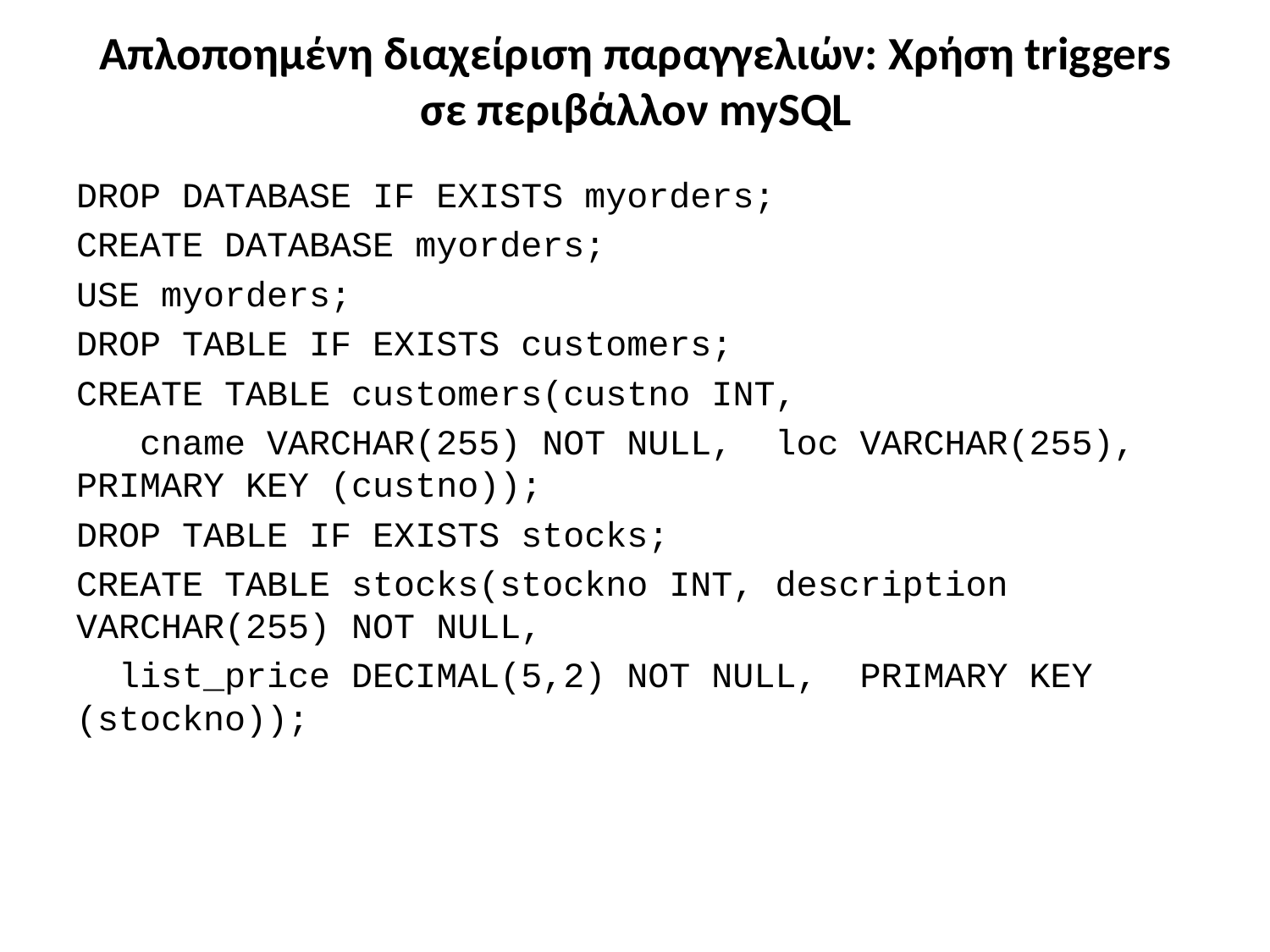

# Απλοποημένη διαχείριση παραγγελιών: Χρήση triggers σε περιβάλλον mySQL
DROP DATABASE IF EXISTS myorders;
CREATE DATABASE myorders;
USE myorders;
DROP TABLE IF EXISTS customers;
CREATE TABLE customers(custno INT,
   cname VARCHAR(255) NOT NULL,  loc VARCHAR(255), PRIMARY KEY (custno));
DROP TABLE IF EXISTS stocks;
CREATE TABLE stocks(stockno INT, description VARCHAR(255) NOT NULL,
  list_price DECIMAL(5,2) NOT NULL,  PRIMARY KEY (stockno));